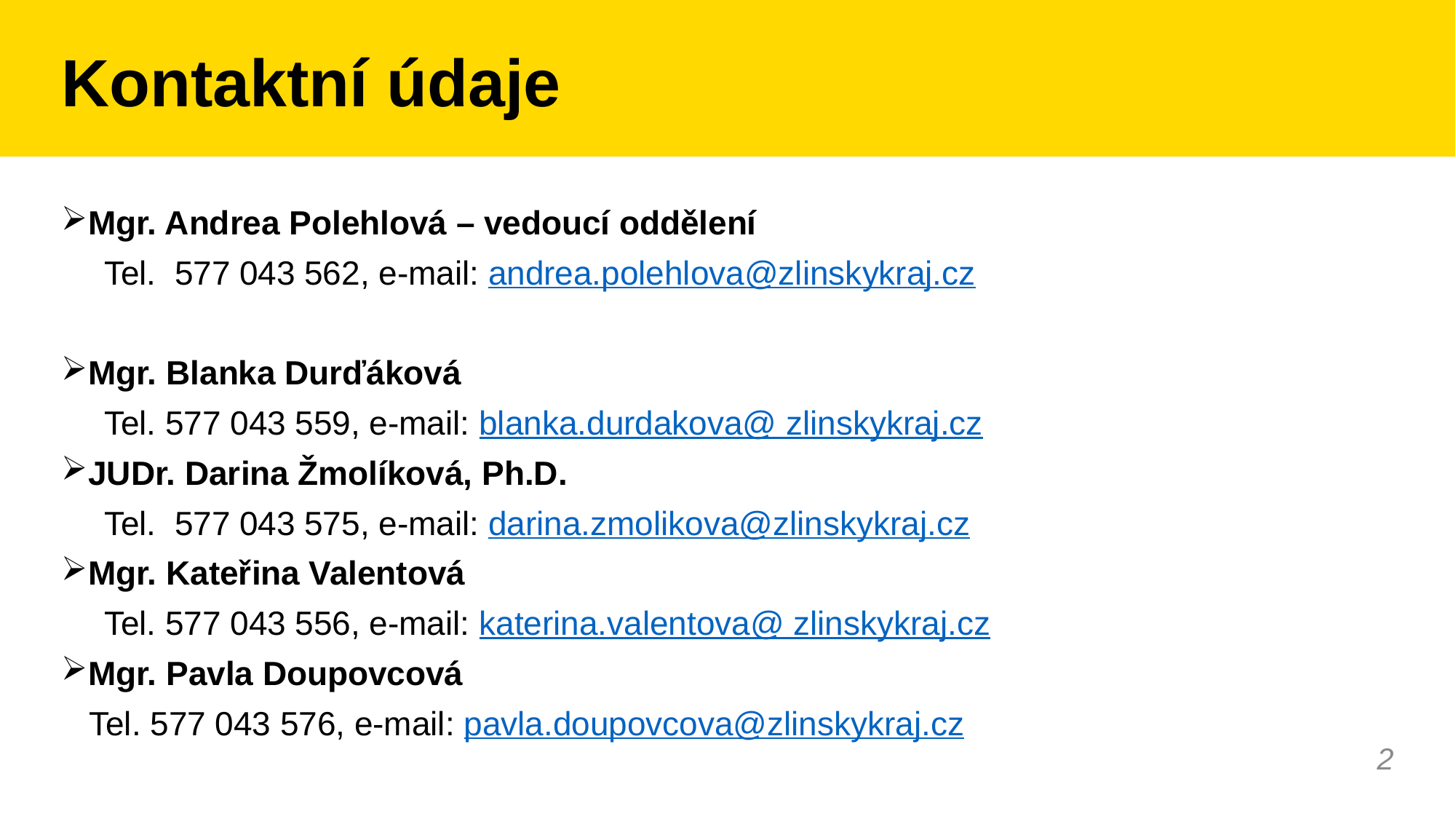

# Kontaktní údaje
Mgr. Andrea Polehlová – vedoucí oddělení
	Tel.  577 043 562, e-mail: andrea.polehlova@zlinskykraj.cz

Mgr. Blanka Durďáková
Tel. 577 043 559, e-mail: blanka.durdakova@ zlinskykraj.cz
JUDr. Darina Žmolíková, Ph.D.
	Tel.  577 043 575, e-mail: darina.zmolikova@zlinskykraj.cz
Mgr. Kateřina Valentová
	Tel. 577 043 556, e-mail: katerina.valentova@ zlinskykraj.cz
Mgr. Pavla Doupovcová
   Tel. 577 043 576, e-mail: pavla.doupovcova@zlinskykraj.cz
2